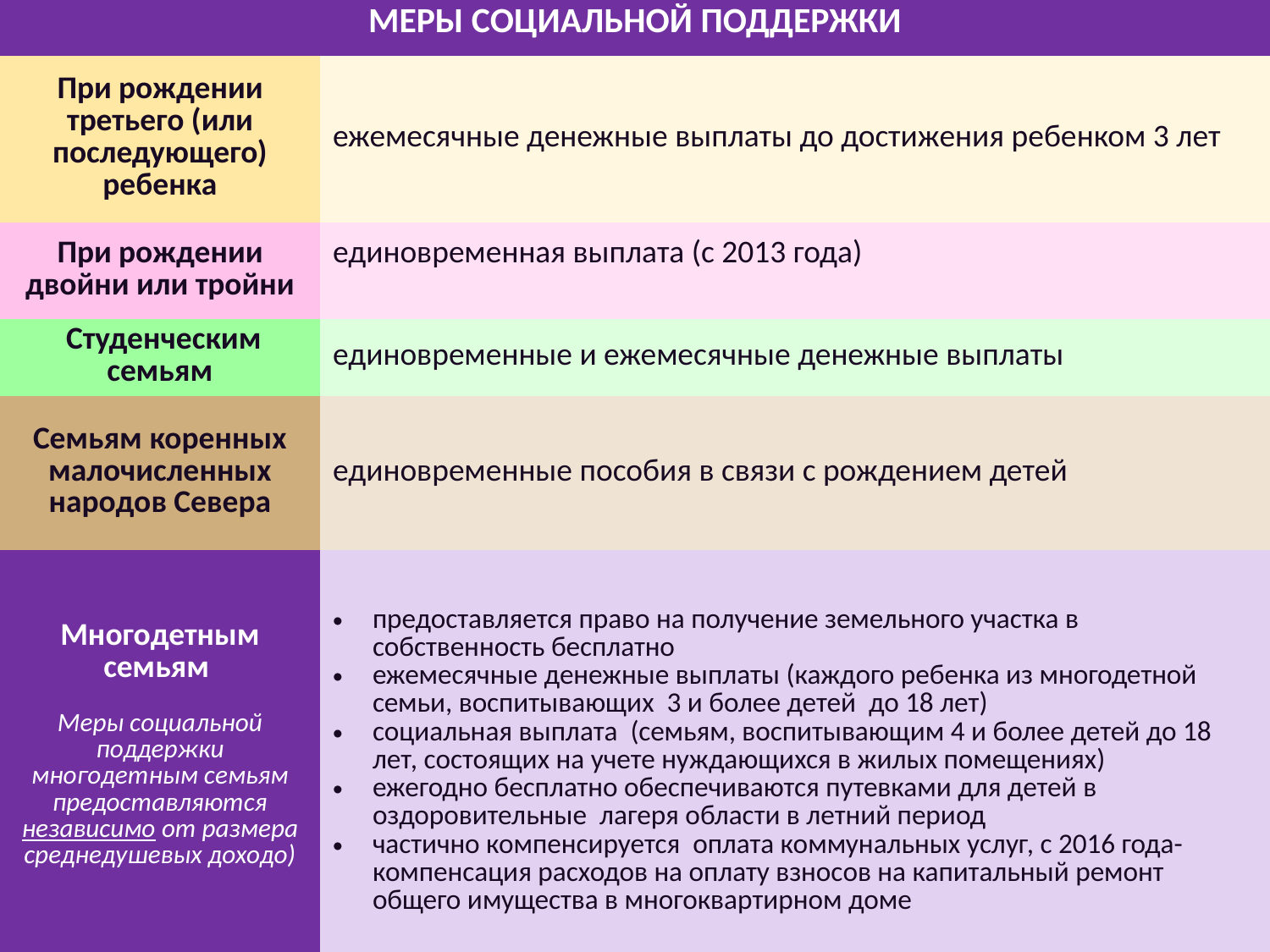

| МЕРЫ СОЦИАЛЬНОЙ ПОДДЕРЖКИ |  |
| --- | --- |
| При рождении третьего (или последующего) ребенка | ежемесячные денежные выплаты до достижения ребенком 3 лет |
| При рождении двойни или тройни | единовременная выплата (с 2013 года) |
| Студенческим семьям | единовременные и ежемесячные денежные выплаты |
| Семьям коренных малочисленных народов Севера | единовременные пособия в связи с рождением детей |
| Многодетным семьям Меры социальной поддержки многодетным семьям предоставляются независимо от размера среднедушевых доходо) | предоставляется право на получение земельного участка в собственность бесплатно ежемесячные денежные выплаты (каждого ребенка из многодетной семьи, воспитывающих 3 и более детей до 18 лет) социальная выплата (семьям, воспитывающим 4 и более детей до 18 лет, состоящих на учете нуждающихся в жилых помещениях) ежегодно бесплатно обеспечиваются путевками для детей в оздоровительные лагеря области в летний период частично компенсируется оплата коммунальных услуг, с 2016 года- компенсация расходов на оплату взносов на капитальный ремонт общего имущества в многоквартирном доме |